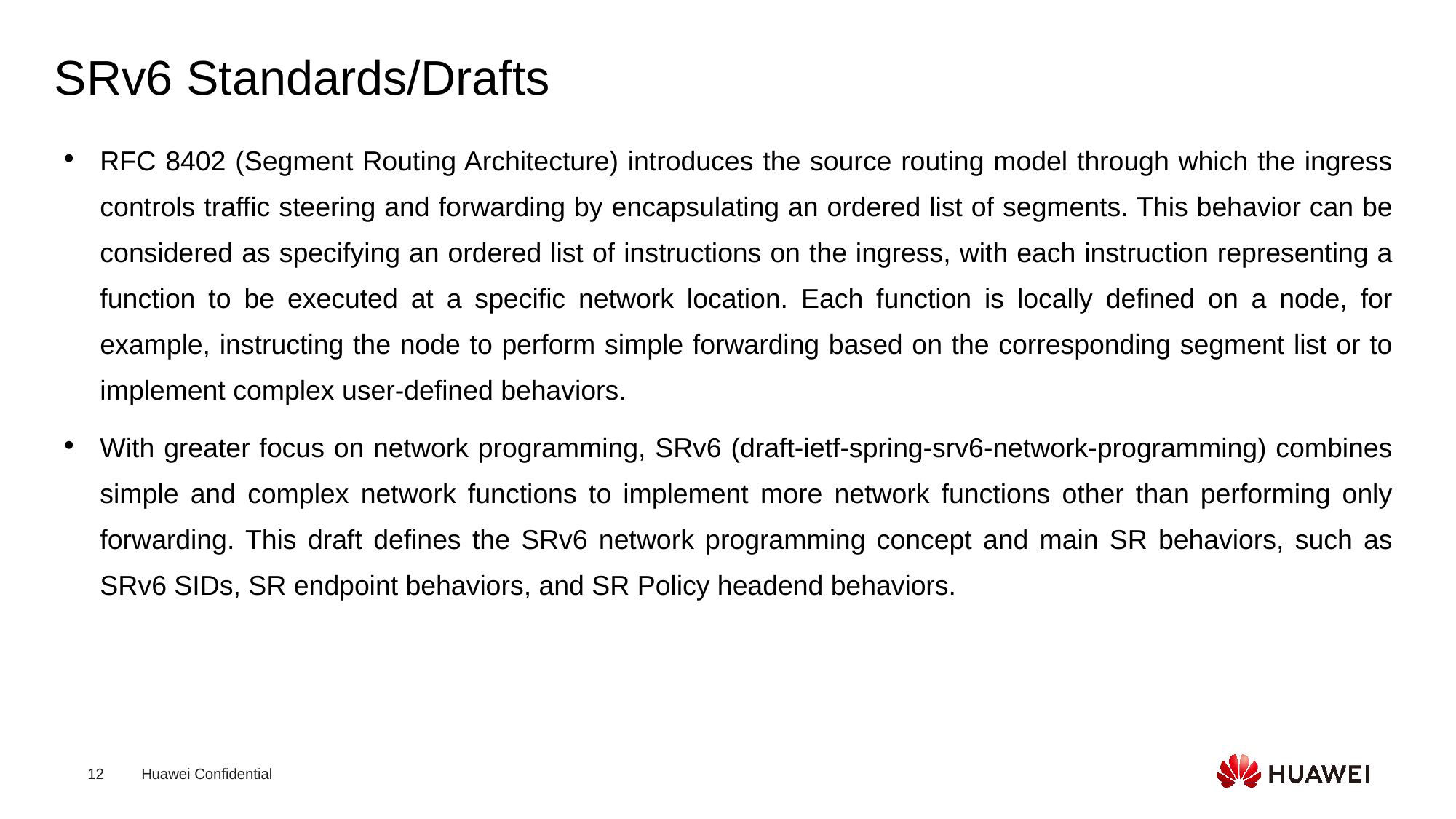

# SRv6 Standards/Drafts
RFC 8402 (Segment Routing Architecture) introduces the source routing model through which the ingress controls traffic steering and forwarding by encapsulating an ordered list of segments. This behavior can be considered as specifying an ordered list of instructions on the ingress, with each instruction representing a function to be executed at a specific network location. Each function is locally defined on a node, for example, instructing the node to perform simple forwarding based on the corresponding segment list or to implement complex user-defined behaviors.
With greater focus on network programming, SRv6 (draft-ietf-spring-srv6-network-programming) combines simple and complex network functions to implement more network functions other than performing only forwarding. This draft defines the SRv6 network programming concept and main SR behaviors, such as SRv6 SIDs, SR endpoint behaviors, and SR Policy headend behaviors.